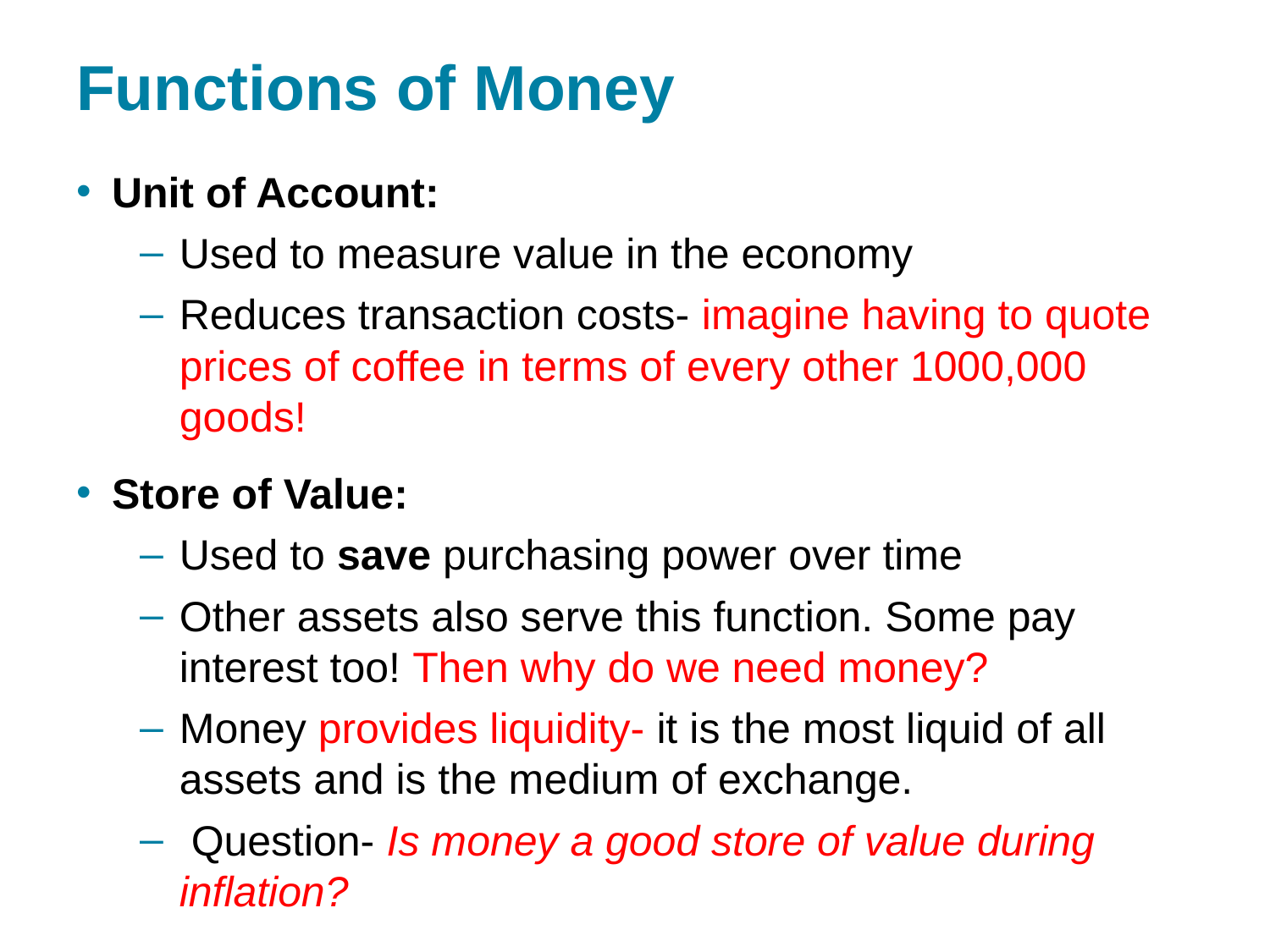

# Functions of Money
Unit of Account:
Used to measure value in the economy
Reduces transaction costs- imagine having to quote prices of coffee in terms of every other 1000,000 goods!
Store of Value:
Used to save purchasing power over time
Other assets also serve this function. Some pay interest too! Then why do we need money?
Money provides liquidity- it is the most liquid of all assets and is the medium of exchange.
 Question- Is money a good store of value during inflation?